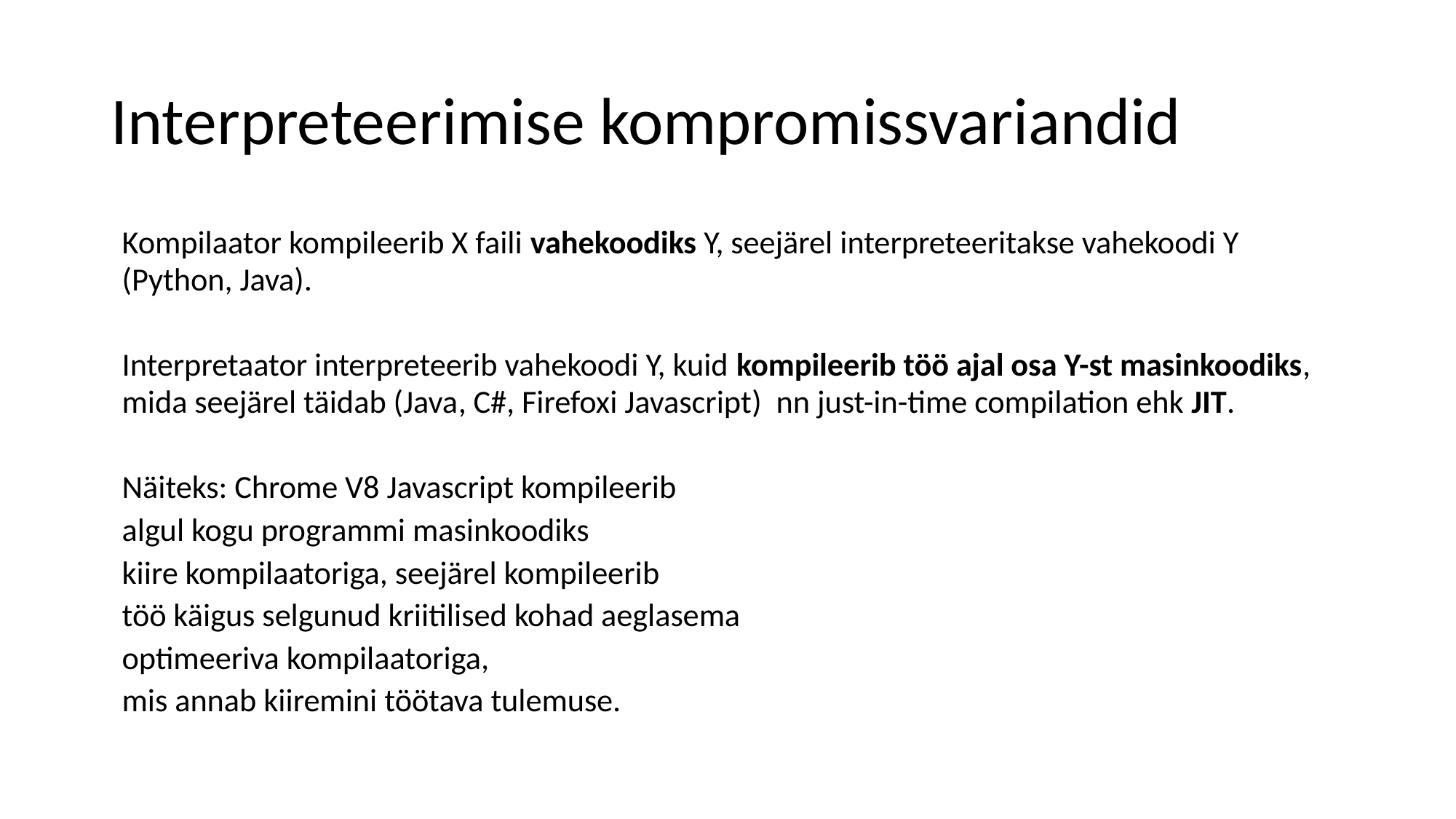

# Interpreteerimise kompromissvariandid
Kompilaator kompileerib X faili vahekoodiks Y, seejärel interpreteeritakse vahekoodi Y (Python, Java).

Interpretaator interpreteerib vahekoodi Y, kuid kompileerib töö ajal osa Y-st masinkoodiks, mida seejärel täidab (Java, C#, Firefoxi Javascript)  nn just-in-time compilation ehk JIT.

Näiteks: Chrome V8 Javascript kompileerib
algul kogu programmi masinkoodiks
kiire kompilaatoriga, seejärel kompileerib
töö käigus selgunud kriitilised kohad aeglasema
optimeeriva kompilaatoriga,
mis annab kiiremini töötava tulemuse.